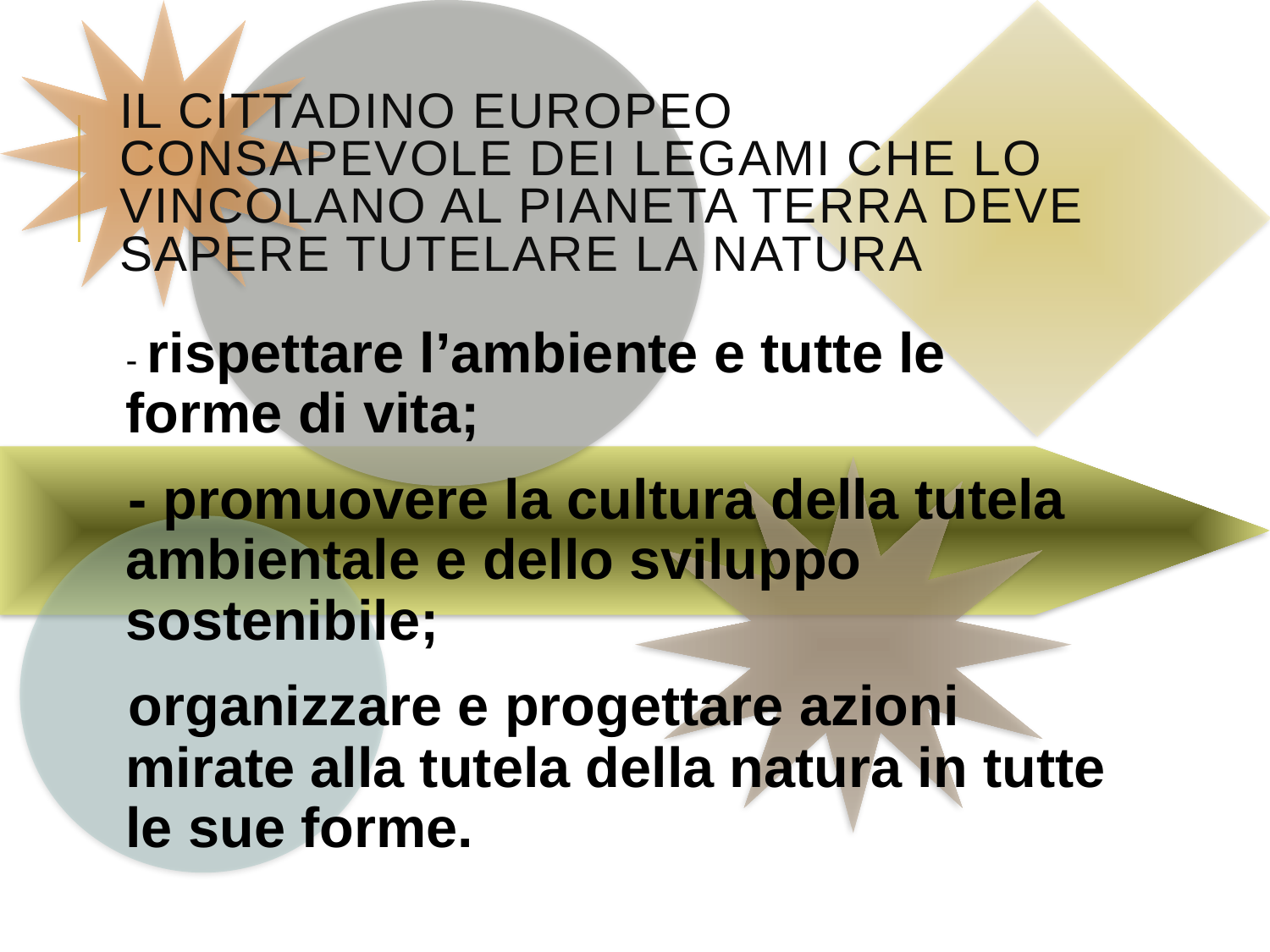

# IL CITTADINO EUROPEO  CONSAPEVOLE DEI LEGAMI CHE LO VINCOLANO AL PIANETA TERRA DEVE SAPERE TUTELARE LA NATURA
- rispettare l’ambiente e tutte le forme di vita;
- promuovere la cultura della tutela ambientale e dello sviluppo sostenibile;
organizzare e progettare azioni mirate alla tutela della natura in tutte le sue forme.